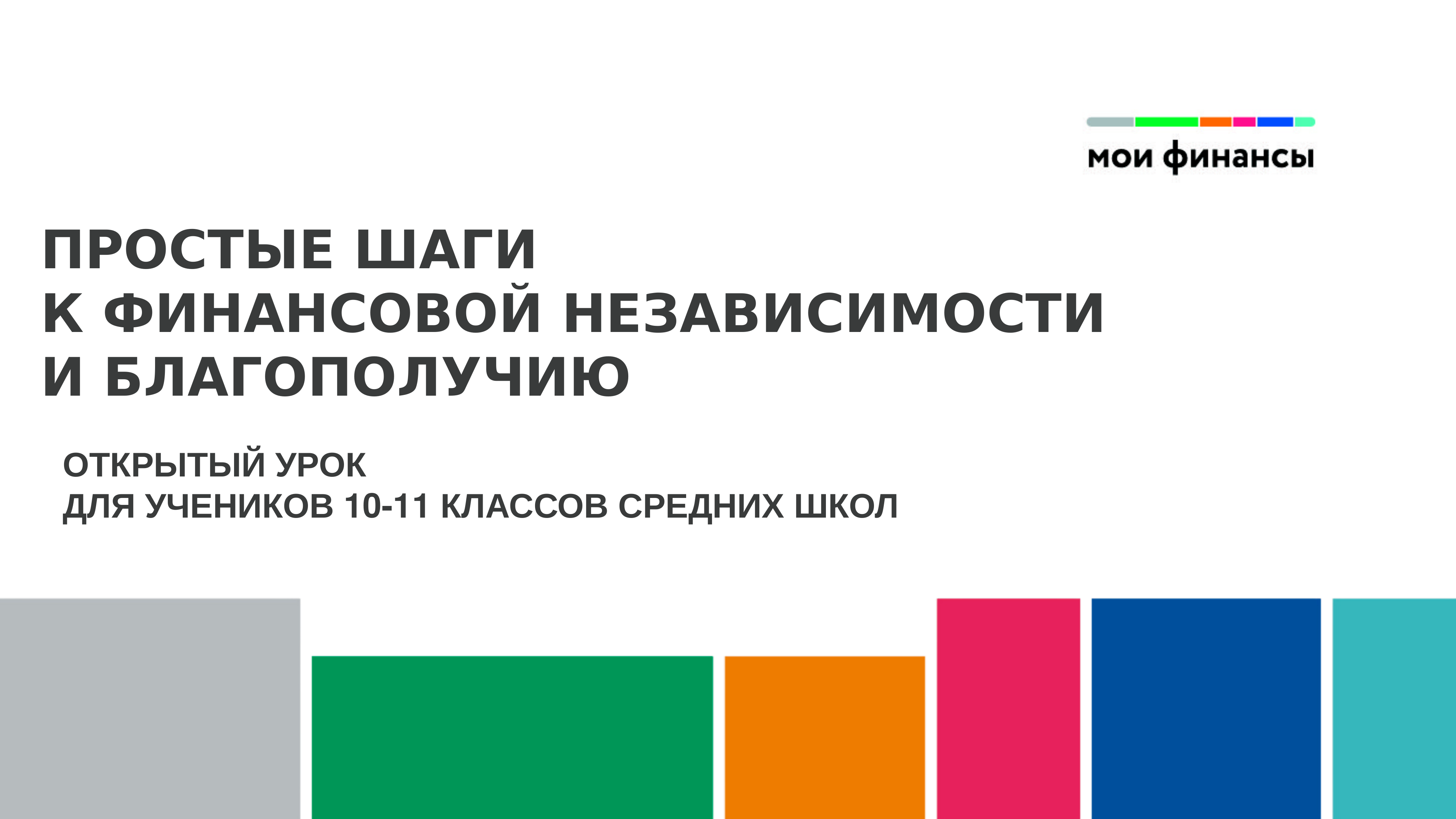

ПРОСТЫЕ ШАГИ
К ФИНАНСОВОЙ НЕЗАВИСИМОСТИ И БЛАГОПОЛУЧИЮ
ОТКРЫТЫЙ УРОК
ДЛЯ УЧЕНИКОВ 10-11 КЛАССОВ СРЕДНИХ ШКОЛ